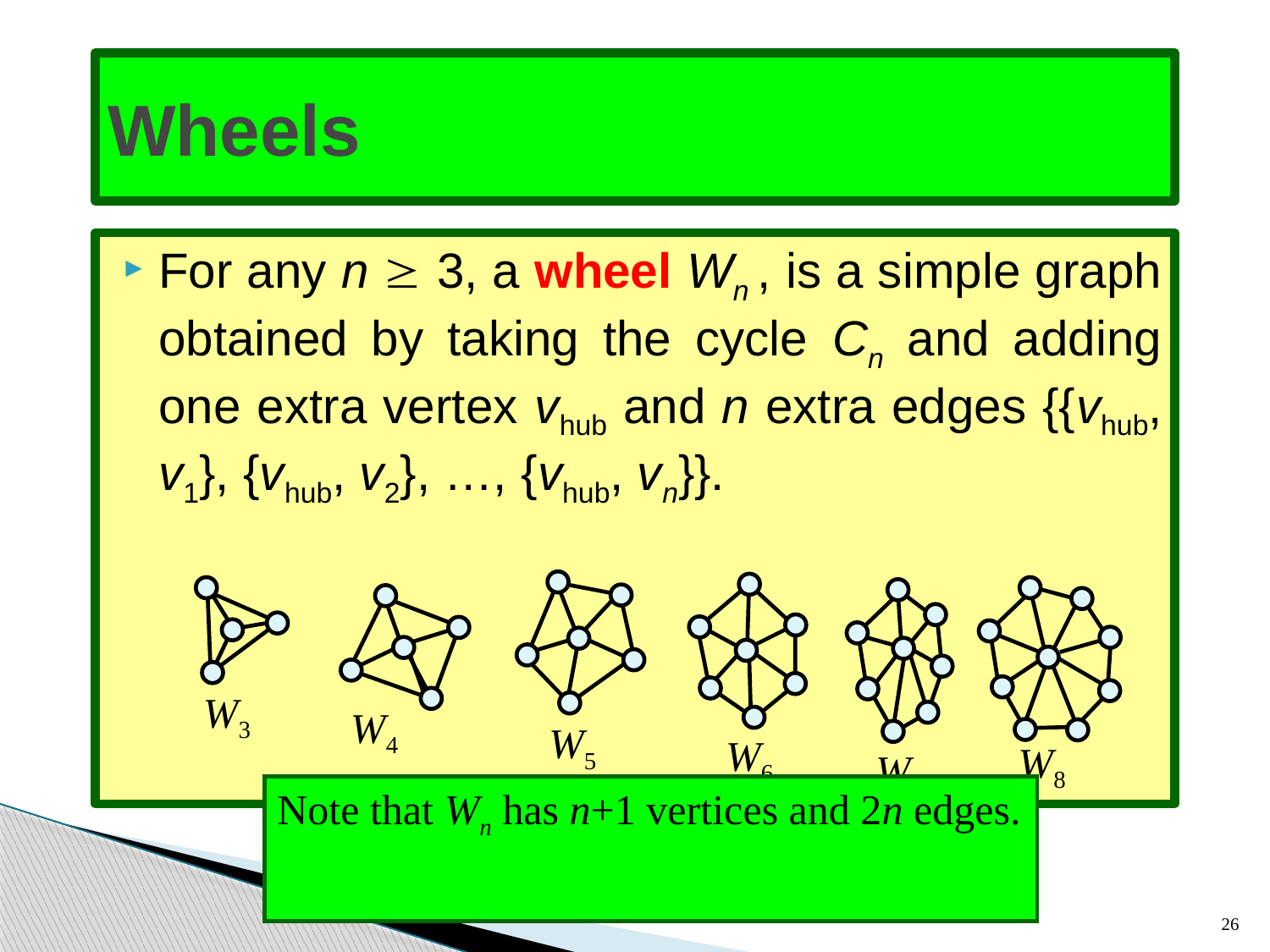

# Wheels
For any n ≥ 3, a wheel Wn , is a simple graph obtained by taking the cycle Cn and adding one extra vertex vhub and n extra edges {{vhub, v1}, {vhub, v2}, …, {vhub, vn}}.

W3

W4

W5

W6

W8
W7

Note that Wn has n+1 vertices and 2n edges.

26